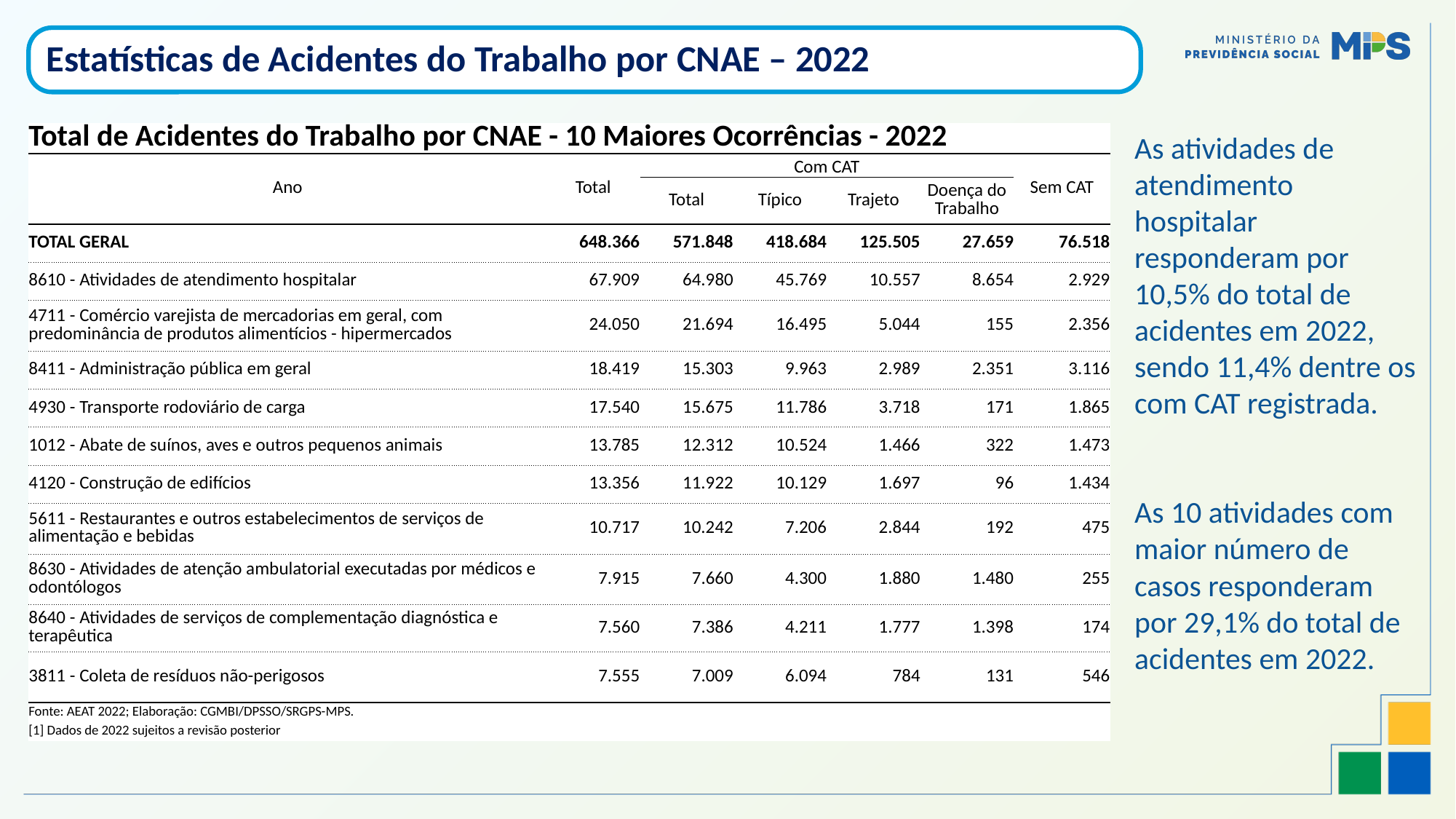

Estatísticas de Acidentes do Trabalho por CNAE – 2022
| Total de Acidentes do Trabalho por CNAE - 10 Maiores Ocorrências - 2022 |  |  |  |  |  |  |
| --- | --- | --- | --- | --- | --- | --- |
| Ano | Total | Com CAT |  |  |  | Sem CAT |
|  |  | Total | Típico | Trajeto | Doença do Trabalho |  |
| TOTAL GERAL | 648.366 | 571.848 | 418.684 | 125.505 | 27.659 | 76.518 |
| 8610 - Atividades de atendimento hospitalar | 67.909 | 64.980 | 45.769 | 10.557 | 8.654 | 2.929 |
| 4711 - Comércio varejista de mercadorias em geral, com predominância de produtos alimentícios - hipermercados | 24.050 | 21.694 | 16.495 | 5.044 | 155 | 2.356 |
| 8411 - Administração pública em geral | 18.419 | 15.303 | 9.963 | 2.989 | 2.351 | 3.116 |
| 4930 - Transporte rodoviário de carga | 17.540 | 15.675 | 11.786 | 3.718 | 171 | 1.865 |
| 1012 - Abate de suínos, aves e outros pequenos animais | 13.785 | 12.312 | 10.524 | 1.466 | 322 | 1.473 |
| 4120 - Construção de edifícios | 13.356 | 11.922 | 10.129 | 1.697 | 96 | 1.434 |
| 5611 - Restaurantes e outros estabelecimentos de serviços de alimentação e bebidas | 10.717 | 10.242 | 7.206 | 2.844 | 192 | 475 |
| 8630 - Atividades de atenção ambulatorial executadas por médicos e odontólogos | 7.915 | 7.660 | 4.300 | 1.880 | 1.480 | 255 |
| 8640 - Atividades de serviços de complementação diagnóstica e terapêutica | 7.560 | 7.386 | 4.211 | 1.777 | 1.398 | 174 |
| 3811 - Coleta de resíduos não-perigosos | 7.555 | 7.009 | 6.094 | 784 | 131 | 546 |
| Fonte: AEAT 2022; Elaboração: CGMBI/DPSSO/SRGPS-MPS. |  |  |  |  |  |  |
| [1] Dados de 2022 sujeitos a revisão posterior |  |  |  |  |  |  |
As atividades de atendimento hospitalar responderam por 10,5% do total de acidentes em 2022, sendo 11,4% dentre os com CAT registrada.

As 10 atividades com maior número de casos responderam por 29,1% do total de acidentes em 2022.